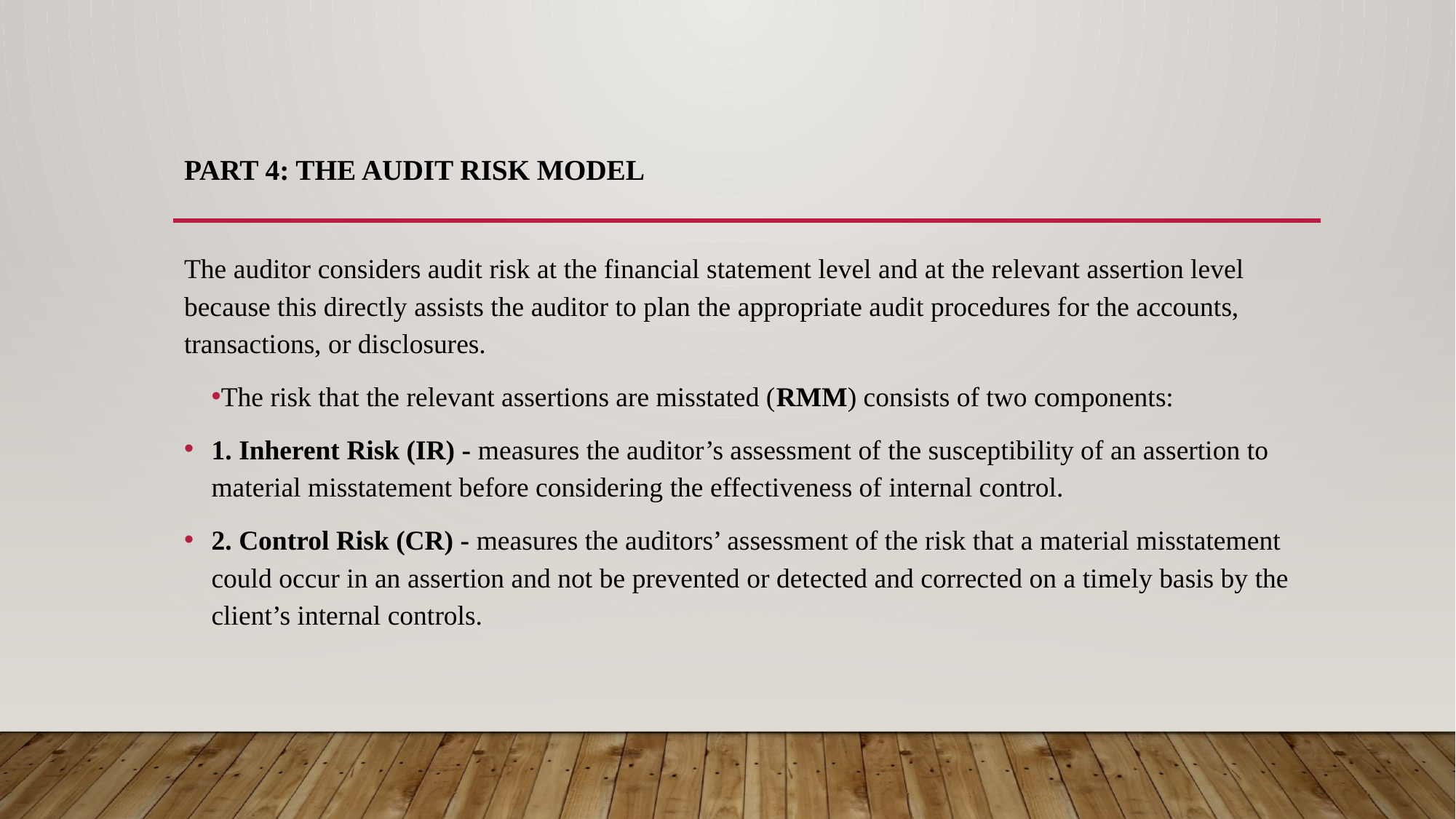

# Part 4: The Audit Risk Model
The auditor considers audit risk at the financial statement level and at the relevant assertion level because this directly assists the auditor to plan the appropriate audit procedures for the accounts, transactions, or disclosures.
The risk that the relevant assertions are misstated (RMM) consists of two components:
1. Inherent Risk (IR) - measures the auditor’s assessment of the susceptibility of an assertion to material misstatement before considering the effectiveness of internal control.
2. Control Risk (CR) - measures the auditors’ assessment of the risk that a material misstatement could occur in an assertion and not be prevented or detected and corrected on a timely basis by the client’s internal controls.